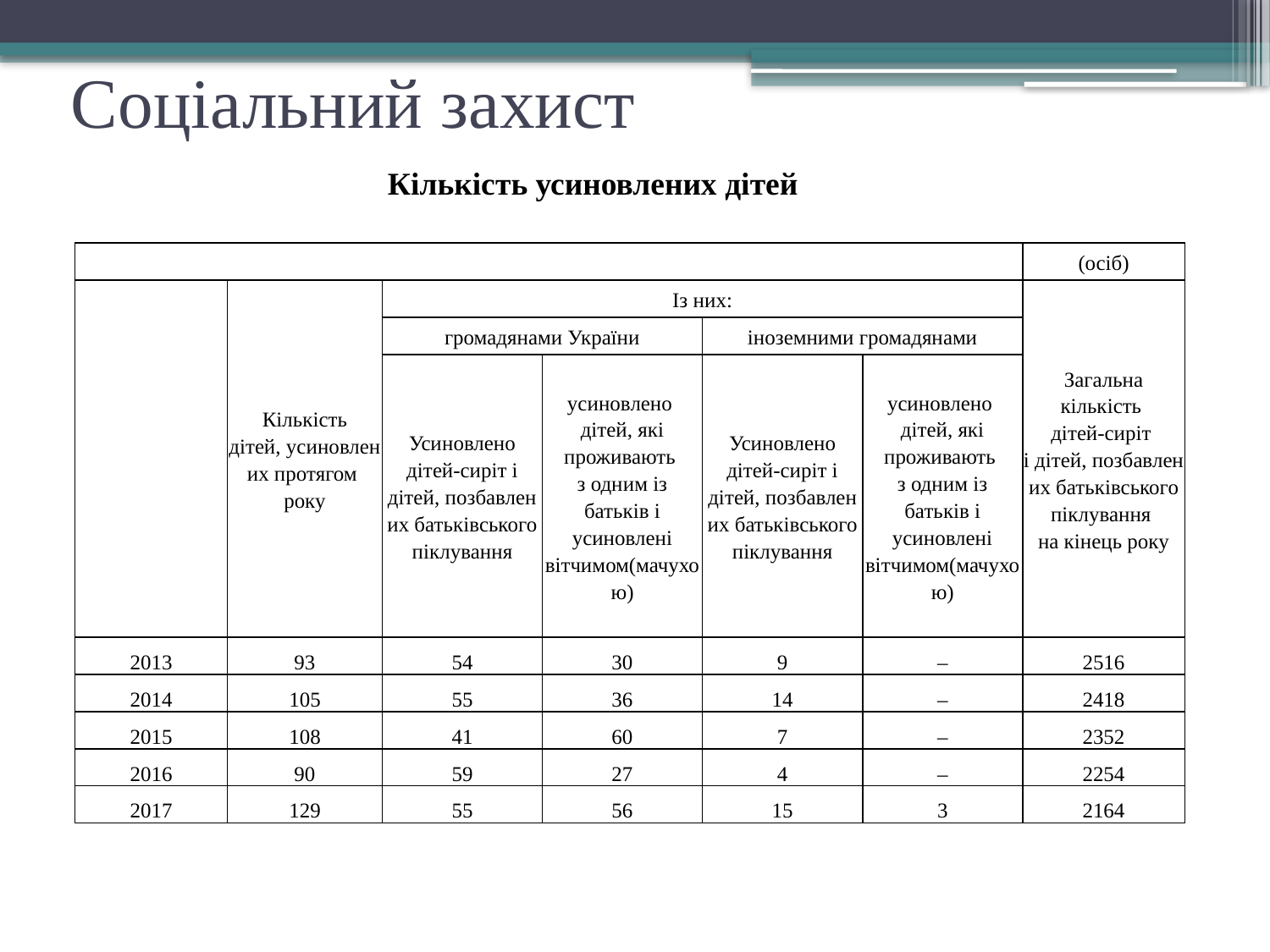

# Соціальний захист
Кількість усиновлених дітей

|  |  |  |  |  |  | (осіб) |
| --- | --- | --- | --- | --- | --- | --- |
|  | Кількість дітей, усиновлених протягом  року | Із них: |  |  |  | Загальна кількість  дітей-сиріт  і дітей, позбавлених батьківського піклування  на кінець року |
|  |  | громадянами України |  | іноземними громадянами |  |  |
|  |  | Усиновлено дітей-сиріт і дітей, позбавлених батьківського піклування | усиновлено  дітей, які проживають  з одним із батьків і усиновлені вітчимом(мачухою) | Усиновлено дітей-сиріт і дітей, позбавлених батьківського піклування | усиновлено  дітей, які проживають  з одним із батьків і усиновлені вітчимом(мачухою) |  |
| 2013 | 93 | 54 | 30 | 9 | – | 2516 |
| 2014 | 105 | 55 | 36 | 14 | – | 2418 |
| 2015 | 108 | 41 | 60 | 7 | – | 2352 |
| 2016 | 90 | 59 | 27 | 4 | – | 2254 |
| 2017 | 129 | 55 | 56 | 15 | 3 | 2164 |